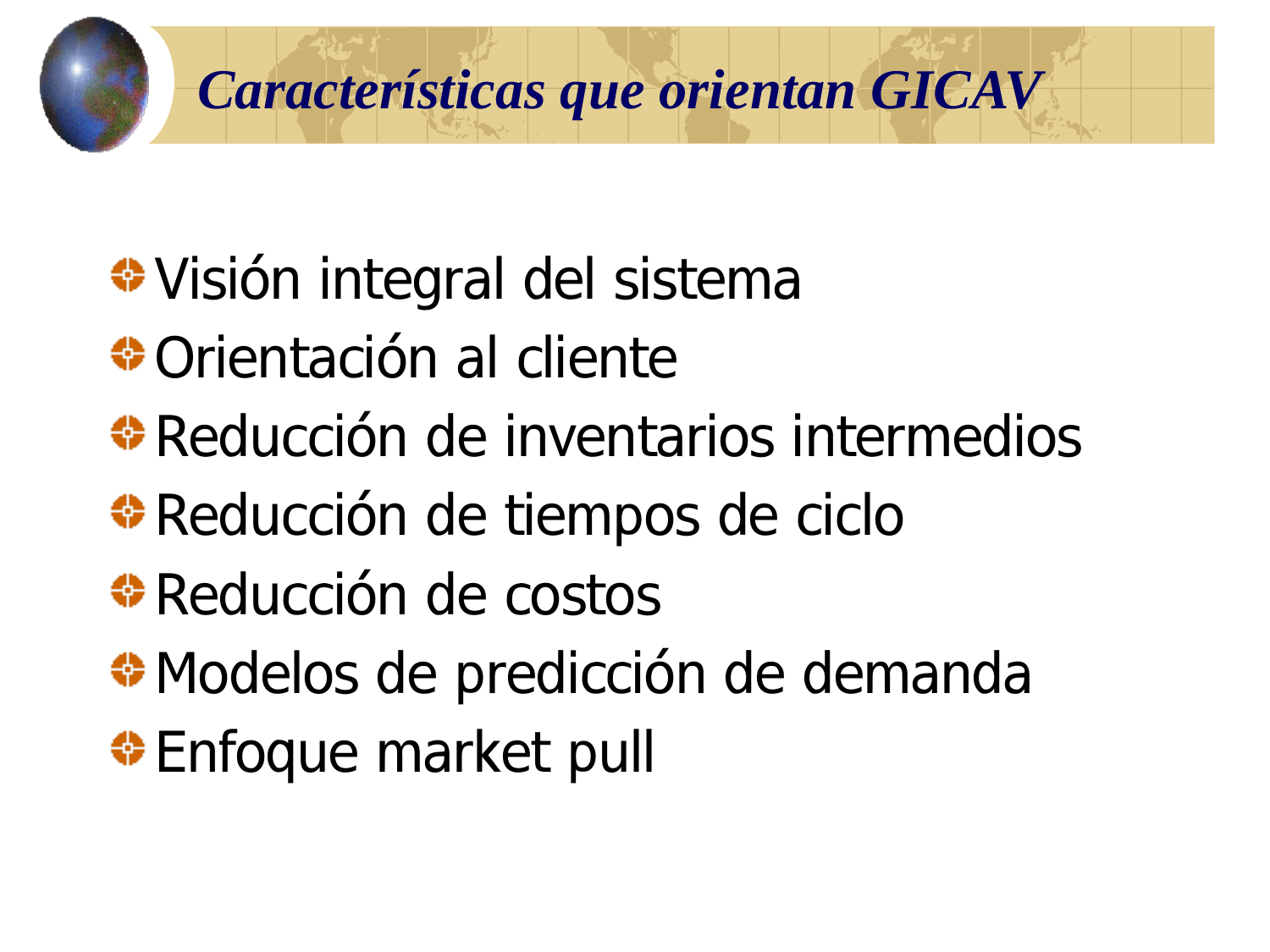

# Características que orientan GICAV
Visión integral del sistema
Orientación al cliente
Reducción de inventarios intermedios
Reducción de tiempos de ciclo
Reducción de costos
Modelos de predicción de demanda
Enfoque market pull